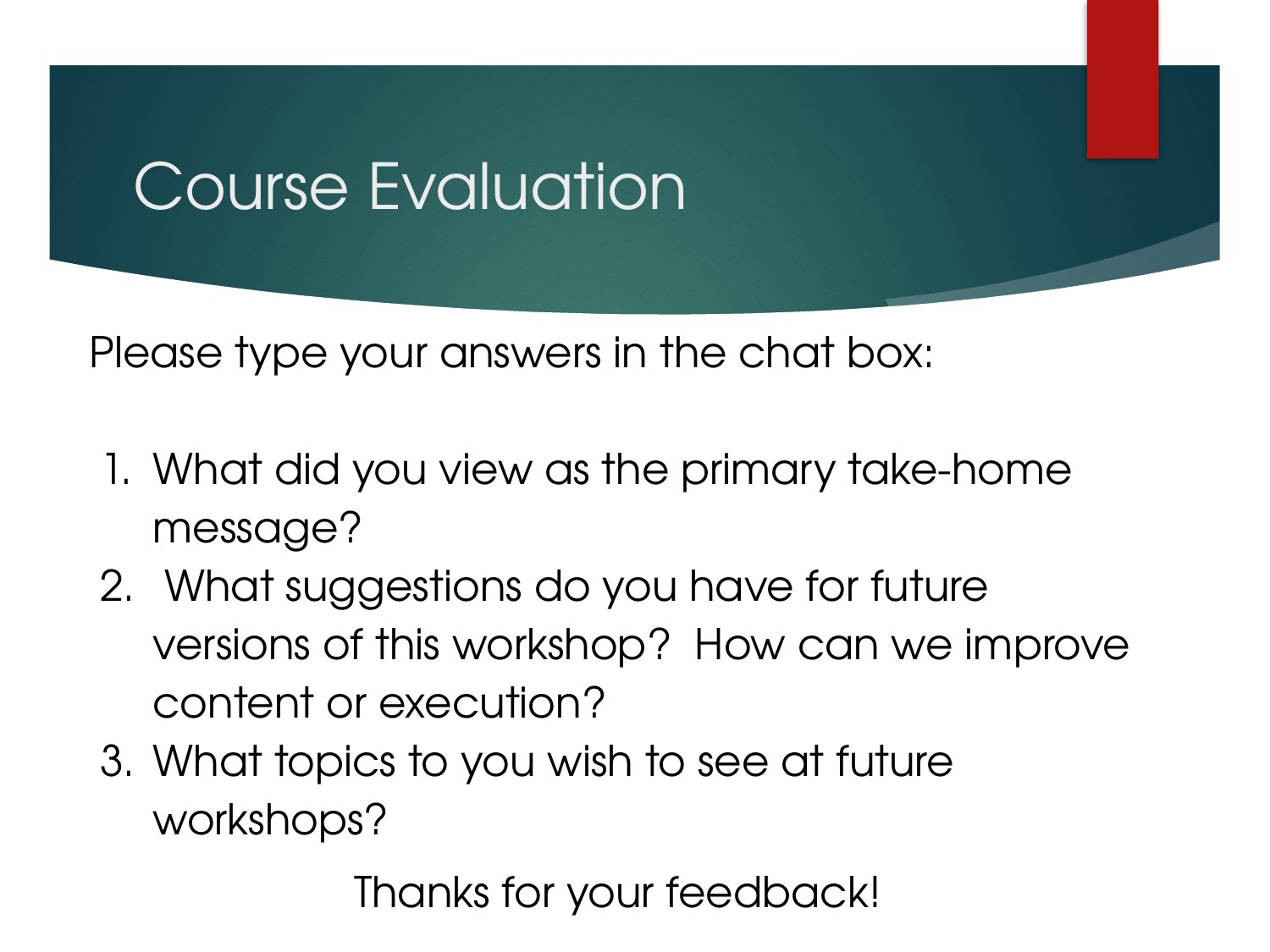

# Course Evaluation
Please type your answers in the chat box:

What did you view as the primary take-home message?
 What suggestions do you have for future versions of this workshop?  How can we improve content or execution?
What topics to you wish to see at future workshops?
Thanks for your feedback!